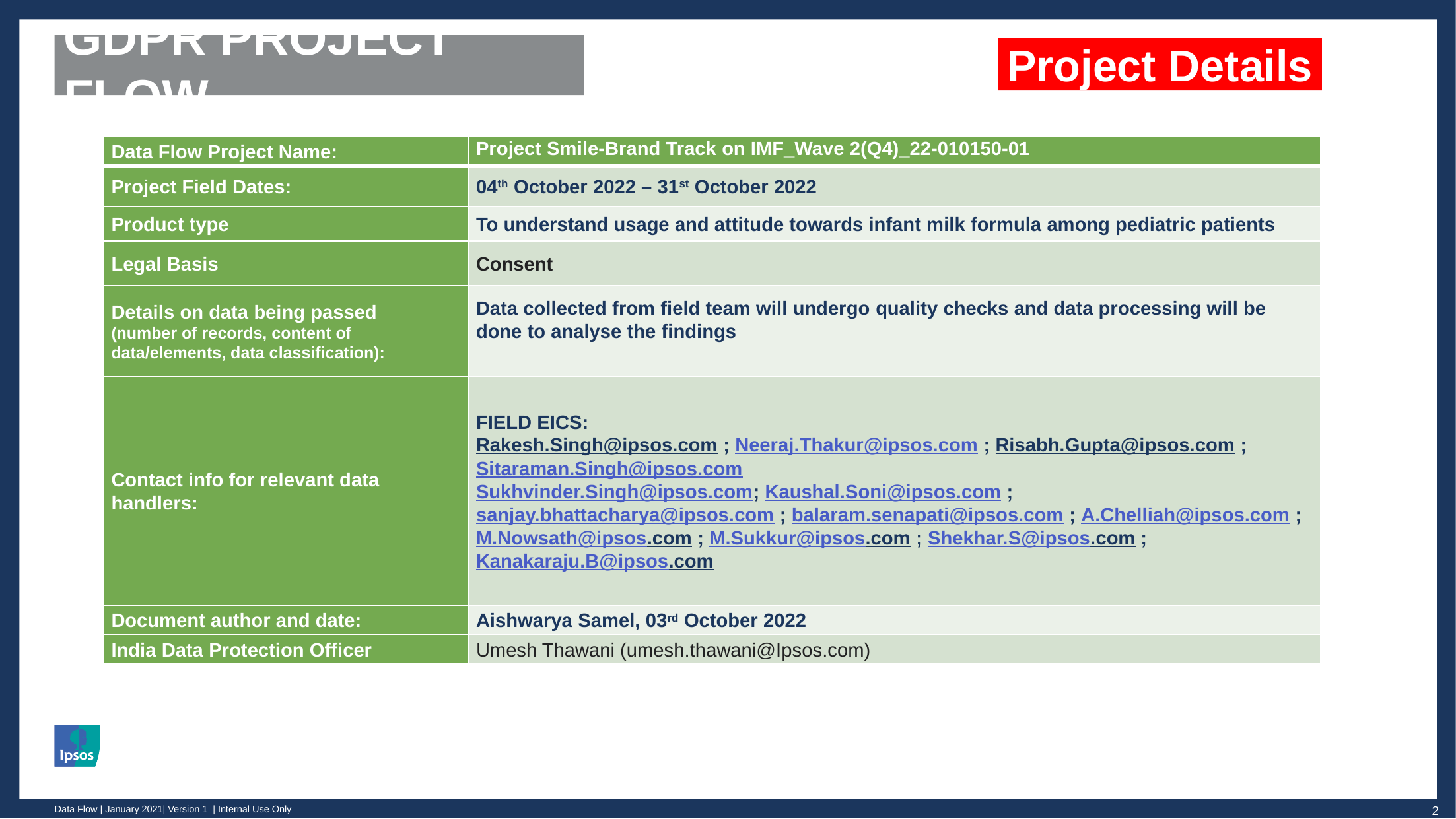

# GDPR PROJECT FLOW
Project Details
| Data Flow Project Name: | Project Smile-Brand Track on IMF\_Wave 2(Q4)\_22-010150-01 |
| --- | --- |
| Project Field Dates: | 04th October 2022 – 31st October 2022 |
| Product type | To understand usage and attitude towards infant milk formula among pediatric patients |
| Legal Basis | Consent |
| Details on data being passed (number of records, content of data/elements, data classification): | Data collected from field team will undergo quality checks and data processing will be done to analyse the findings |
| Contact info for relevant data handlers: | FIELD EICS: Rakesh.Singh@ipsos.com ; Neeraj.Thakur@ipsos.com ; Risabh.Gupta@ipsos.com ; Sitaraman.Singh@ipsos.com Sukhvinder.Singh@ipsos.com; Kaushal.Soni@ipsos.com ; sanjay.bhattacharya@ipsos.com ; balaram.senapati@ipsos.com ; A.Chelliah@ipsos.com ; M.Nowsath@ipsos.com ; M.Sukkur@ipsos.com ; Shekhar.S@ipsos.com ; Kanakaraju.B@ipsos.com |
| Document author and date: | Aishwarya Samel, 03rd October 2022 |
| India Data Protection Officer | Umesh Thawani (umesh.thawani@Ipsos.com) |